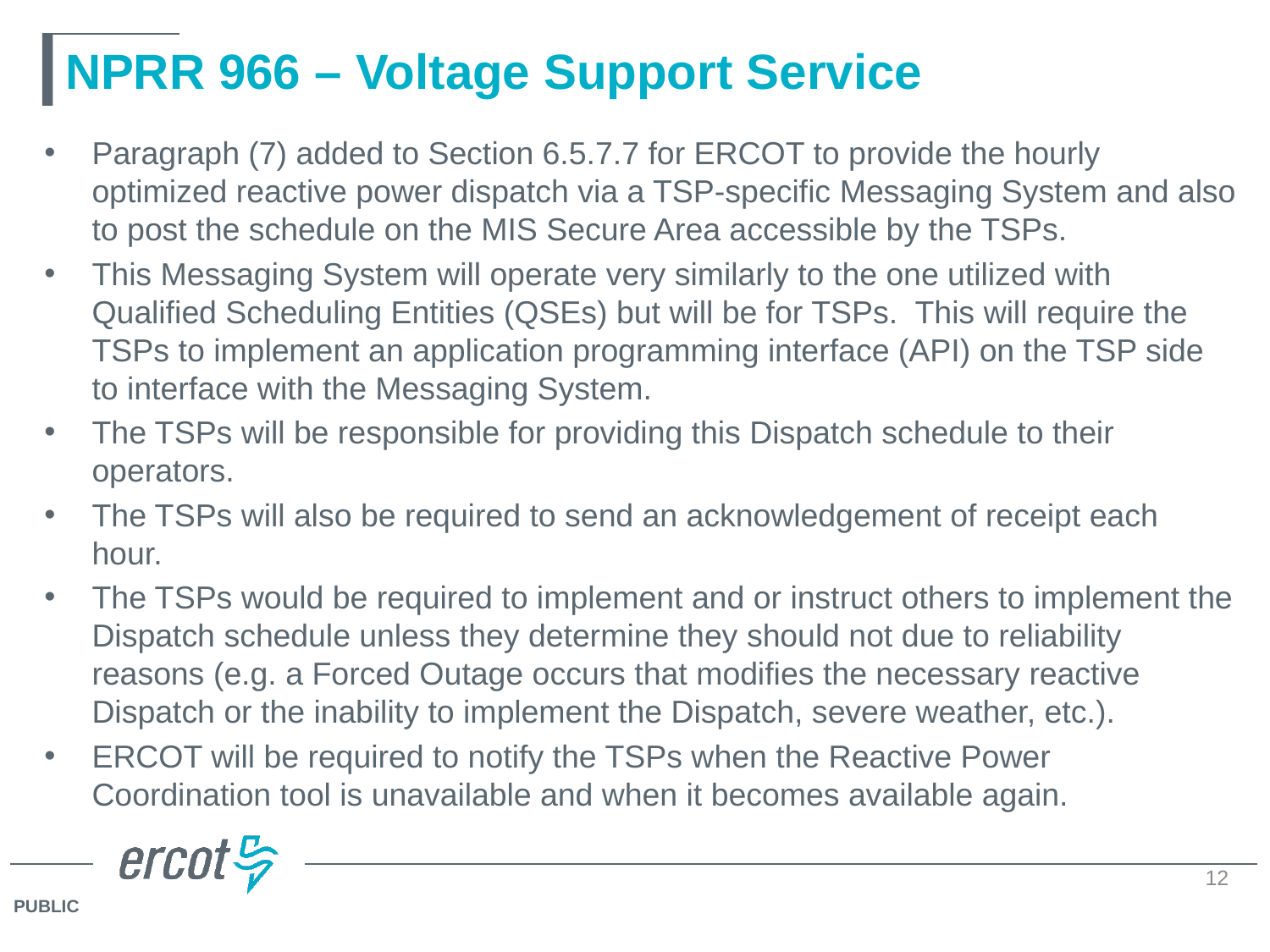

# NPRR 966 – Voltage Support Service
Paragraph (7) added to Section 6.5.7.7 for ERCOT to provide the hourly optimized reactive power dispatch via a TSP-specific Messaging System and also to post the schedule on the MIS Secure Area accessible by the TSPs.
This Messaging System will operate very similarly to the one utilized with Qualified Scheduling Entities (QSEs) but will be for TSPs.  This will require the TSPs to implement an application programming interface (API) on the TSP side to interface with the Messaging System.
The TSPs will be responsible for providing this Dispatch schedule to their operators.
The TSPs will also be required to send an acknowledgement of receipt each hour.
The TSPs would be required to implement and or instruct others to implement the Dispatch schedule unless they determine they should not due to reliability reasons (e.g. a Forced Outage occurs that modifies the necessary reactive Dispatch or the inability to implement the Dispatch, severe weather, etc.).
ERCOT will be required to notify the TSPs when the Reactive Power Coordination tool is unavailable and when it becomes available again.
12